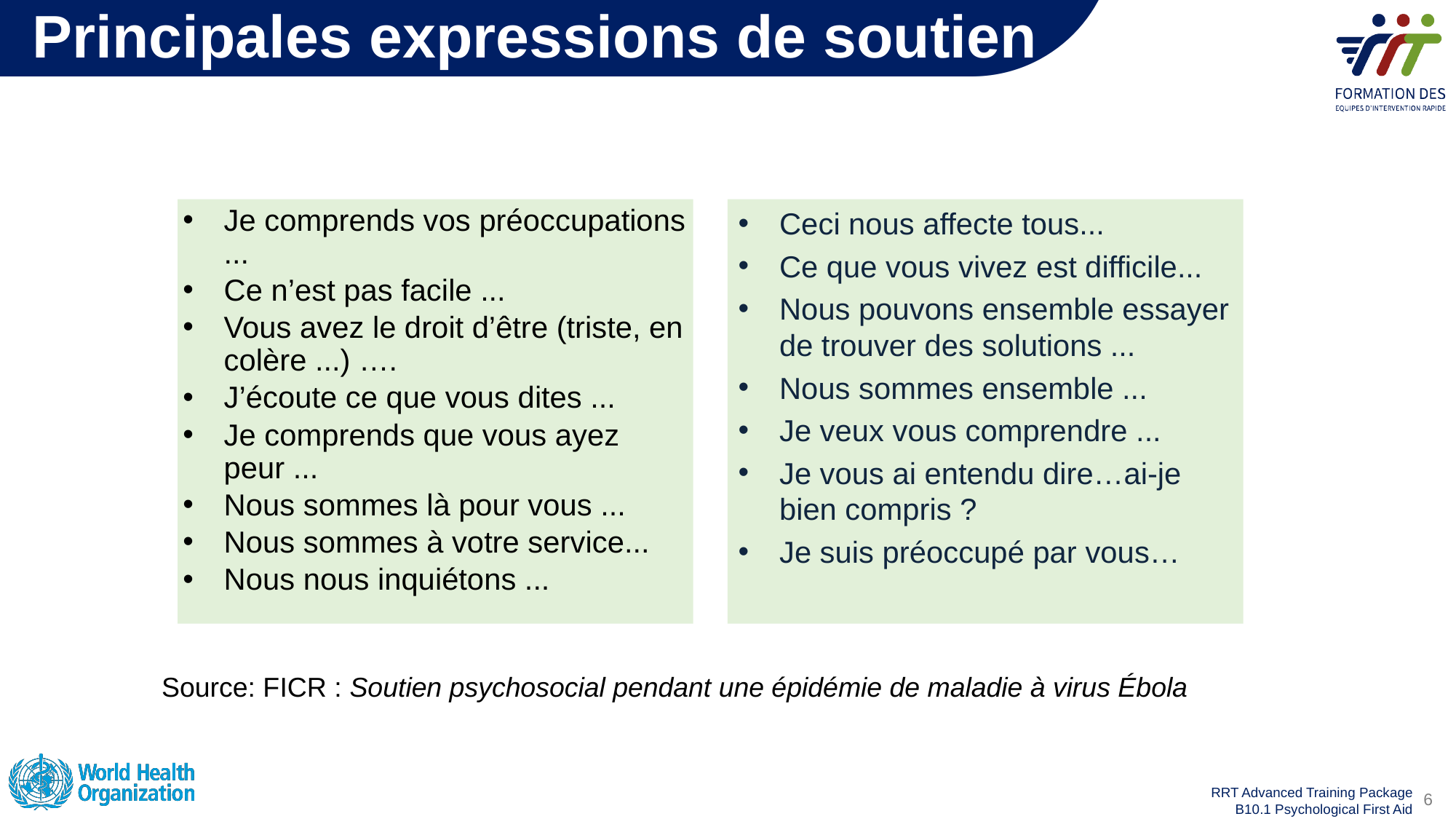

Principales expressions de soutien
Je comprends vos préoccupations ...
Ce n’est pas facile ...
Vous avez le droit d’être (triste, en colère ...) ….
J’écoute ce que vous dites ...
Je comprends que vous ayez peur ...
Nous sommes là pour vous ...
Nous sommes à votre service...
Nous nous inquiétons ...
Ceci nous affecte tous...
Ce que vous vivez est difficile...
Nous pouvons ensemble essayer de trouver des solutions ...
Nous sommes ensemble ...
Je veux vous comprendre ...
Je vous ai entendu dire…ai-je bien compris ?
Je suis préoccupé par vous…

Source: FICR : Soutien psychosocial pendant une épidémie de maladie à virus Ébola